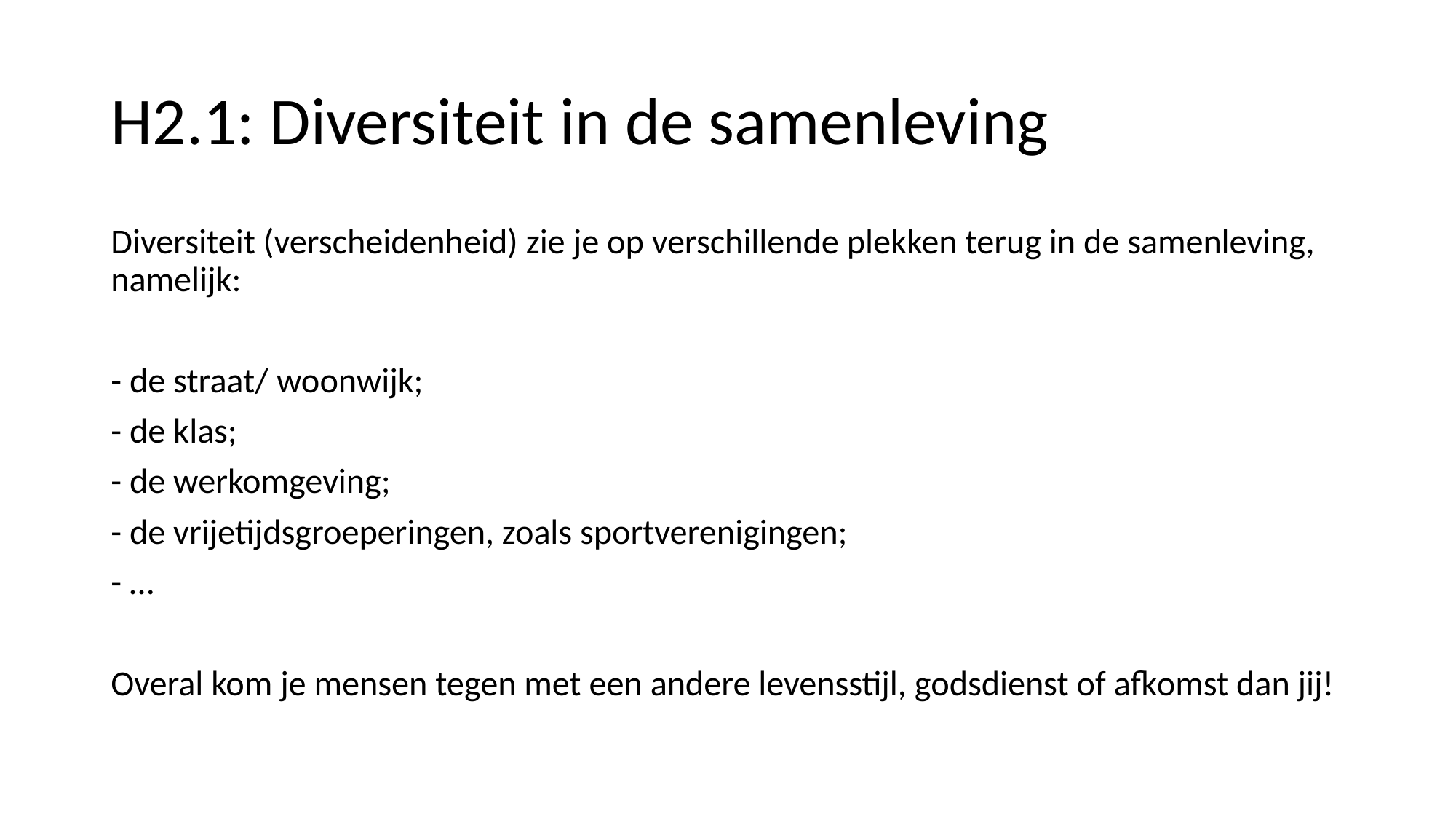

# H2.1: Diversiteit in de samenleving
Diversiteit (verscheidenheid) zie je op verschillende plekken terug in de samenleving, namelijk:

- de straat/ woonwijk;
- de klas;
- de werkomgeving;
- de vrijetijdsgroeperingen, zoals sportverenigingen;
- …

Overal kom je mensen tegen met een andere levensstijl, godsdienst of afkomst dan jij!